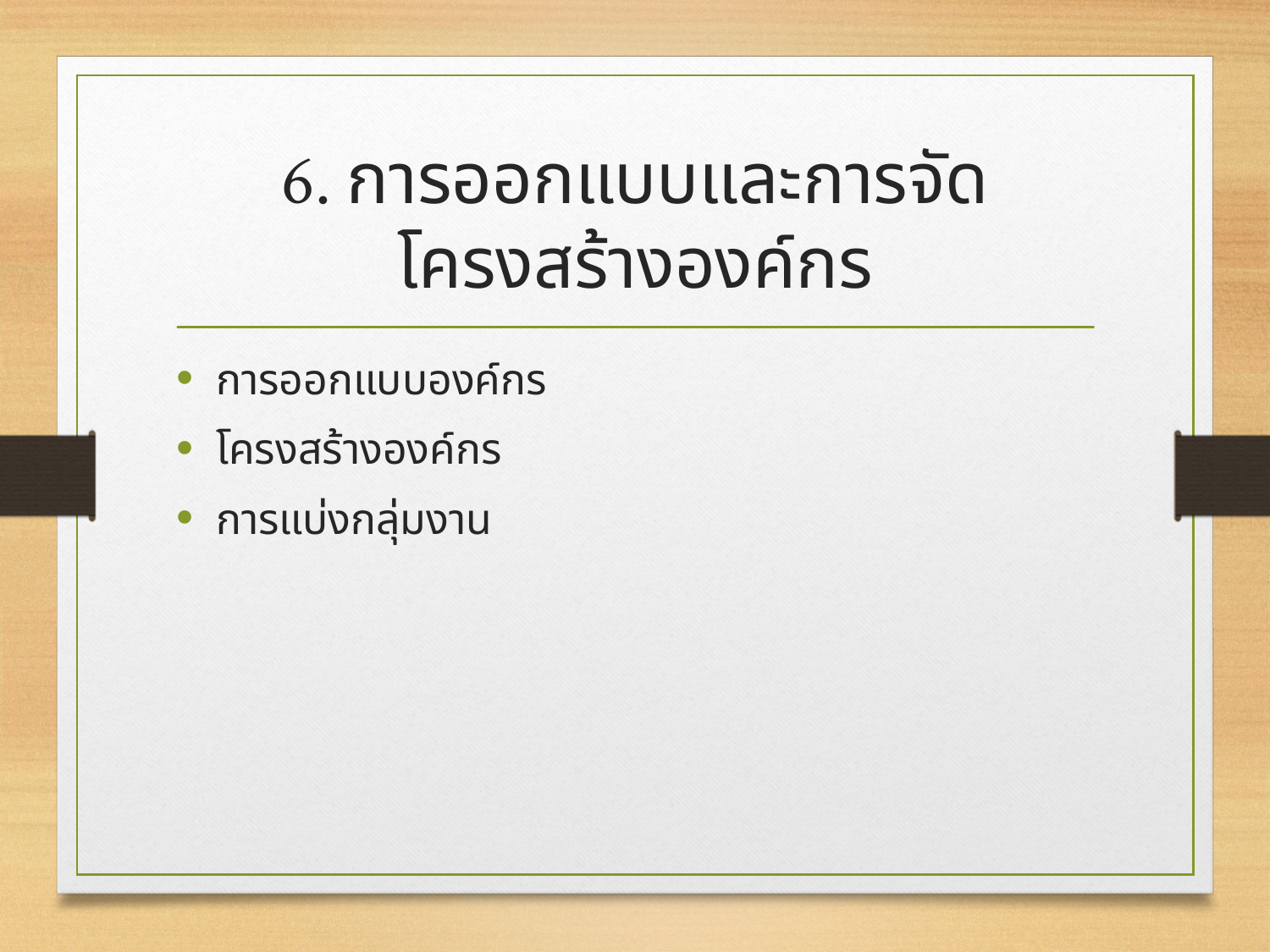

# 6. การออกแบบและการจัดโครงสร้างองค์กร
การออกแบบองค์กร
โครงสร้างองค์กร
การแบ่งกลุ่มงาน